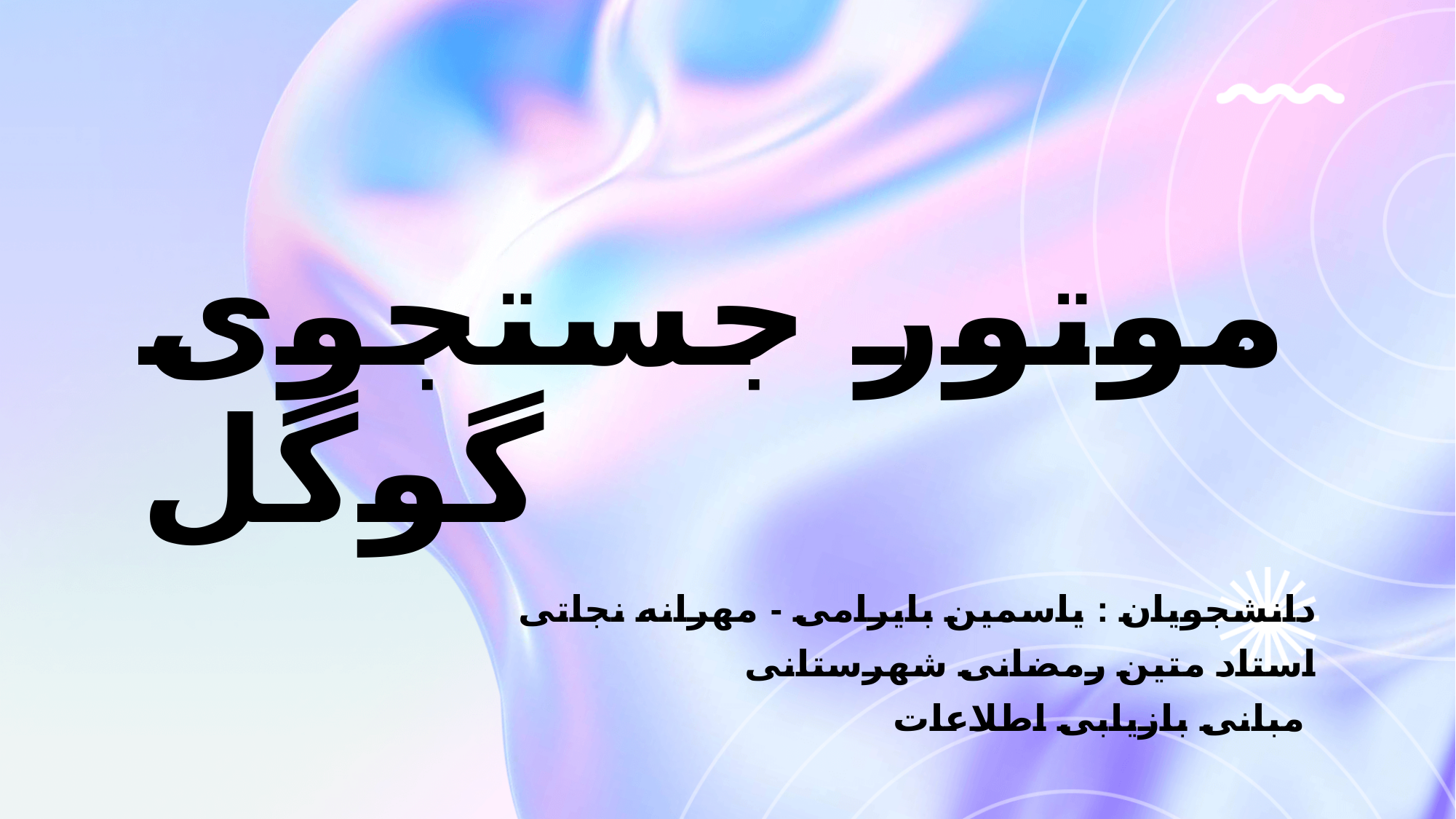

# موتور جستجوی گوگل
دانشجویان : یاسمین بایرامی - مهرانه نجاتی
استاد متین رمضانی شهرستانی
مبانی بازیابی اطلاعات